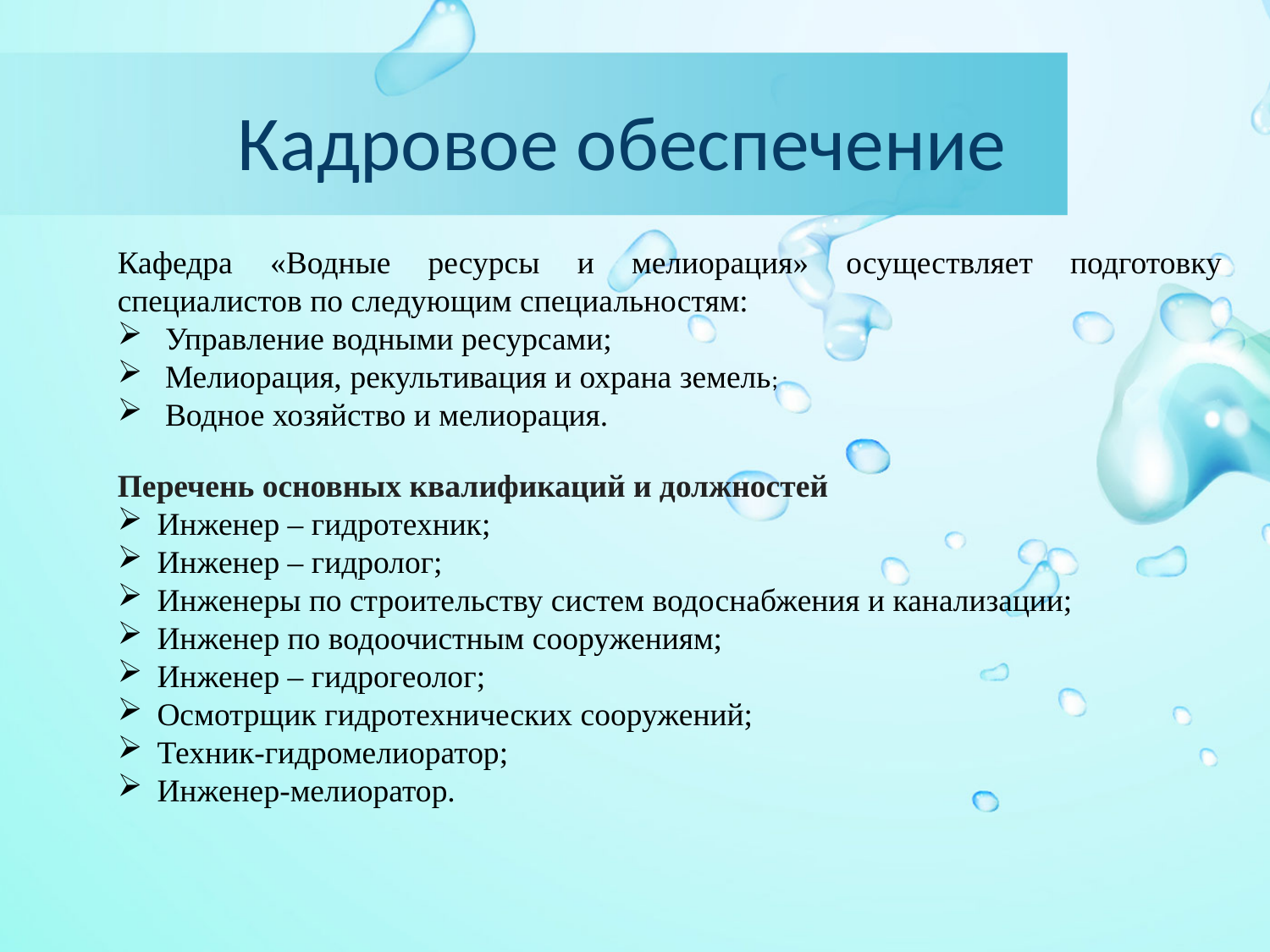

# Кадровое обеспечение
Кафедра «Водные ресурсы и мелиорация» осуществляет подготовку специалистов по следующим специальностям:
Управление водными ресурсами;
Мелиорация, рекультивация и охрана земель;
Водное хозяйство и мелиорация.
Перечень основных квалификаций и должностей
Инженер – гидротехник;
Инженер – гидролог;
Инженеры по строительству систем водоснабжения и канализации;
Инженер по водоочистным сооружениям;
Инженер – гидрогеолог;
Осмотрщик гидротехнических сооружений;
Техник-гидромелиоратор;
Инженер-мелиоратор.